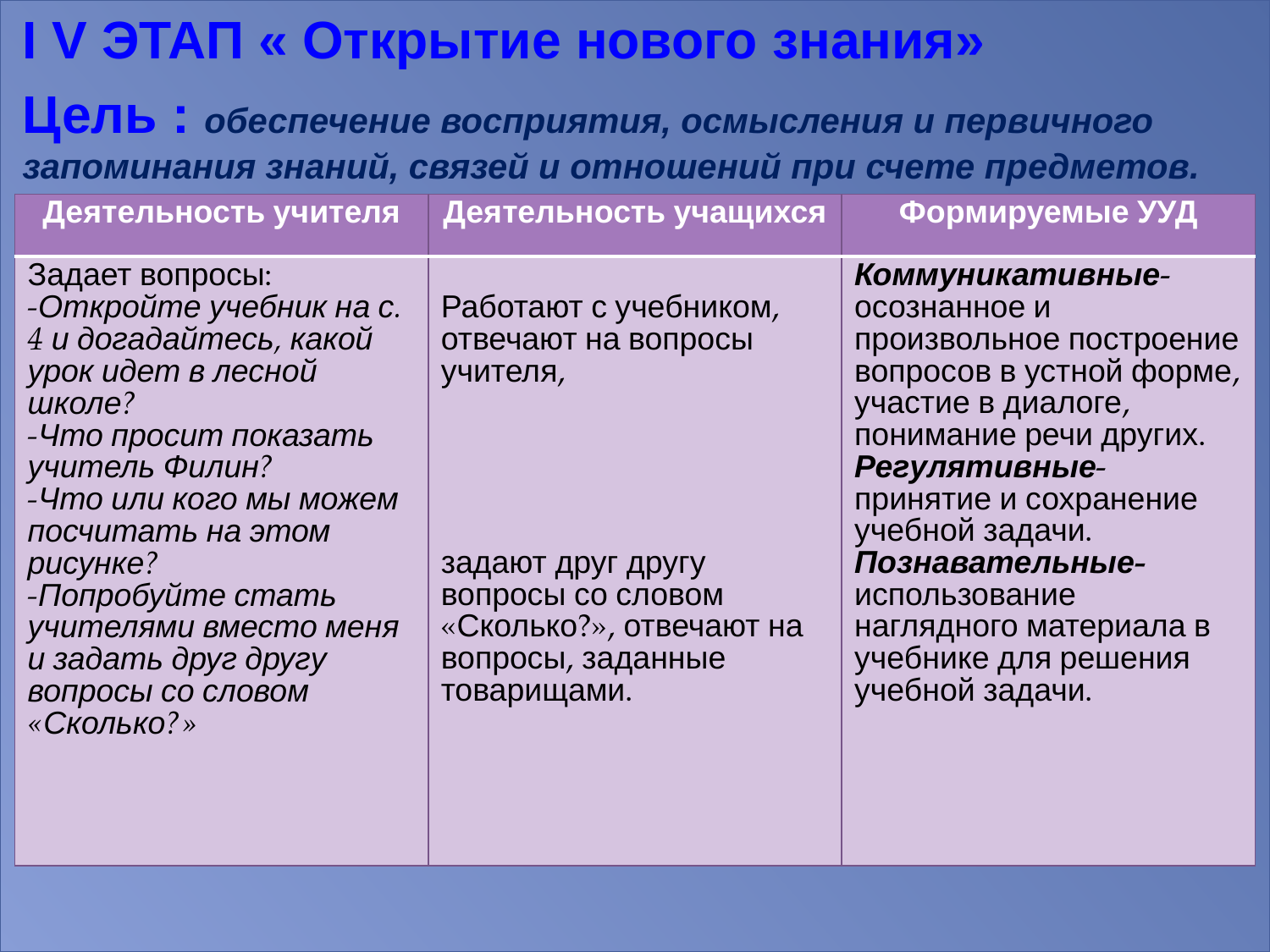

I V ЭТАП « Открытие нового знания»
Цель : обеспечение восприятия, осмысления и первичного запоминания знаний, связей и отношений при счете предметов.

| Деятельность учителя | Деятельность учащихся | Формируемые УУД |
| --- | --- | --- |
| Задает вопросы: -Откройте учебник на с. 4 и догадайтесь, какой урок идет в лесной школе? -Что просит показать учитель Филин? -Что или кого мы можем посчитать на этом рисунке? -Попробуйте стать учителями вместо меня и задать друг другу вопросы со словом «Сколько?» | Работают с учебником, отвечают на вопросы учителя, задают друг другу вопросы со словом «Сколько?», отвечают на вопросы, заданные товарищами. | Коммуникативные- осознанное и произвольное построение вопросов в устной форме, участие в диалоге, понимание речи других. Регулятивные- принятие и сохранение учебной задачи. Познавательные- использование наглядного материала в учебнике для решения учебной задачи. |